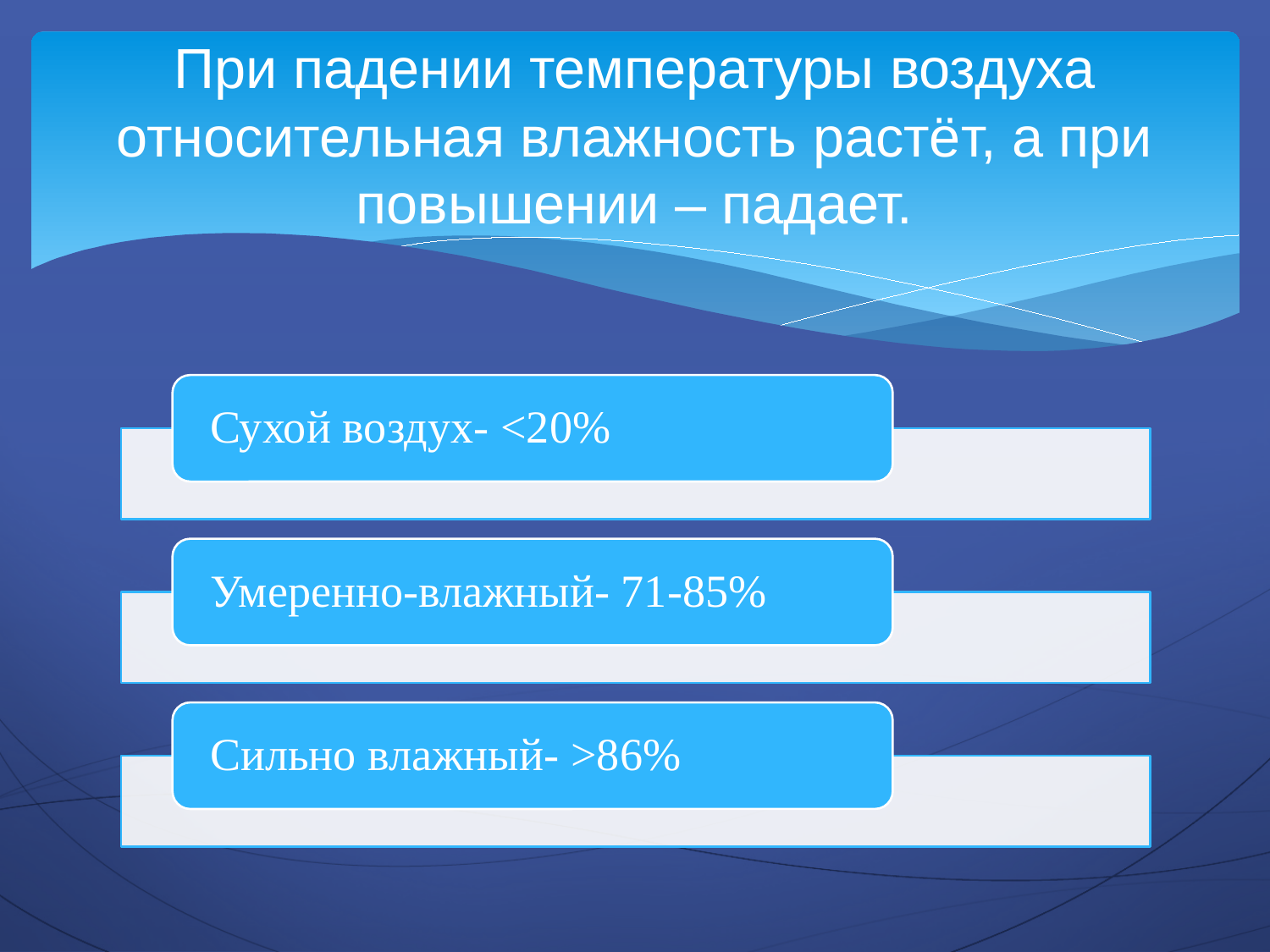

# При падении температуры воздуха относительная влажность растёт, а при повышении – падает.
Сухой воздух- <20%
Умеренно-влажный- 71-85%
Сильно влажный- >86%